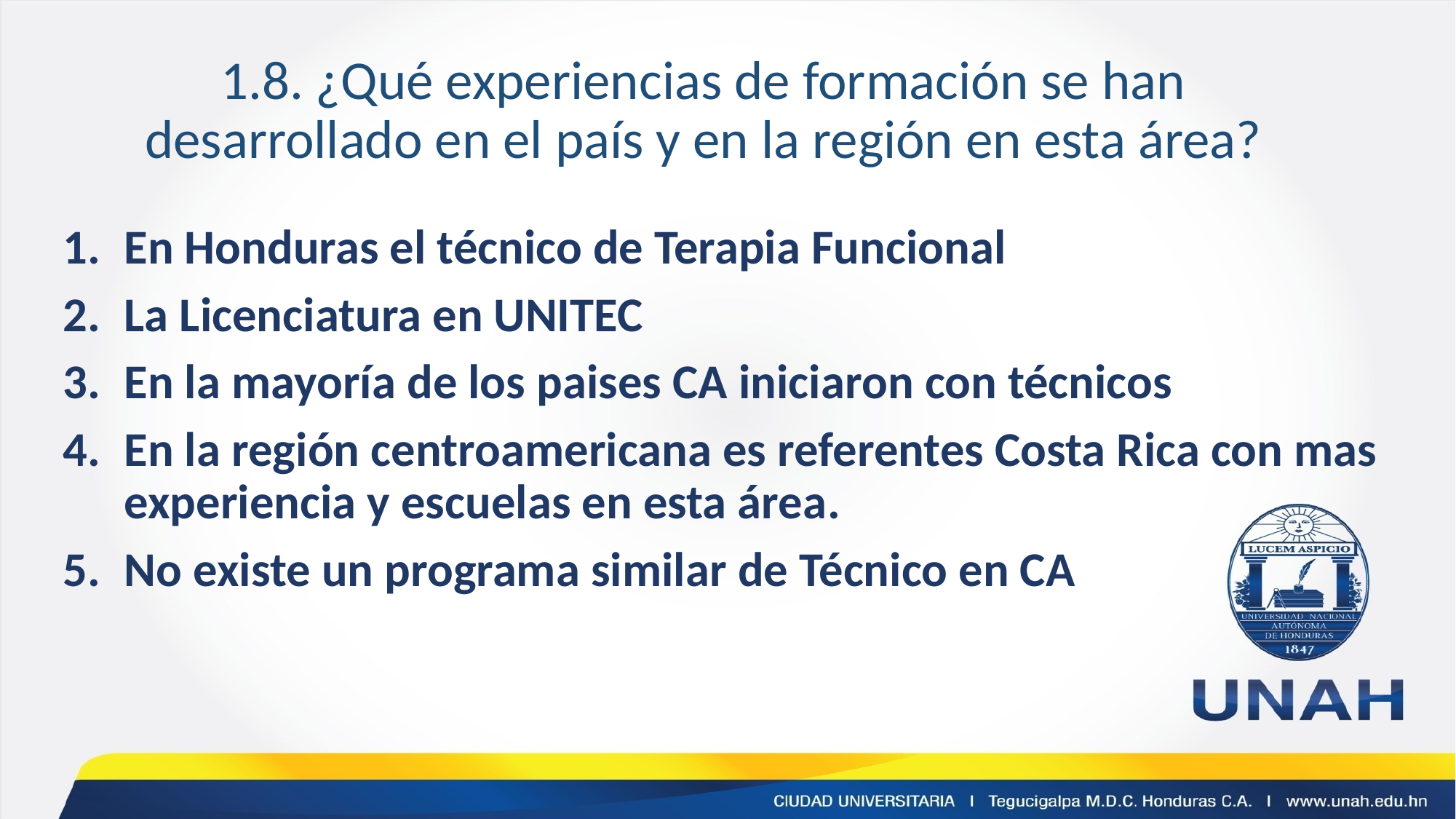

# 1.8. ¿Qué experiencias de formación se han desarrollado en el país y en la región en esta área?
En Honduras el técnico de Terapia Funcional
La Licenciatura en UNITEC
En la mayoría de los paises CA iniciaron con técnicos
En la región centroamericana es referentes Costa Rica con mas experiencia y escuelas en esta área.
No existe un programa similar de Técnico en CA